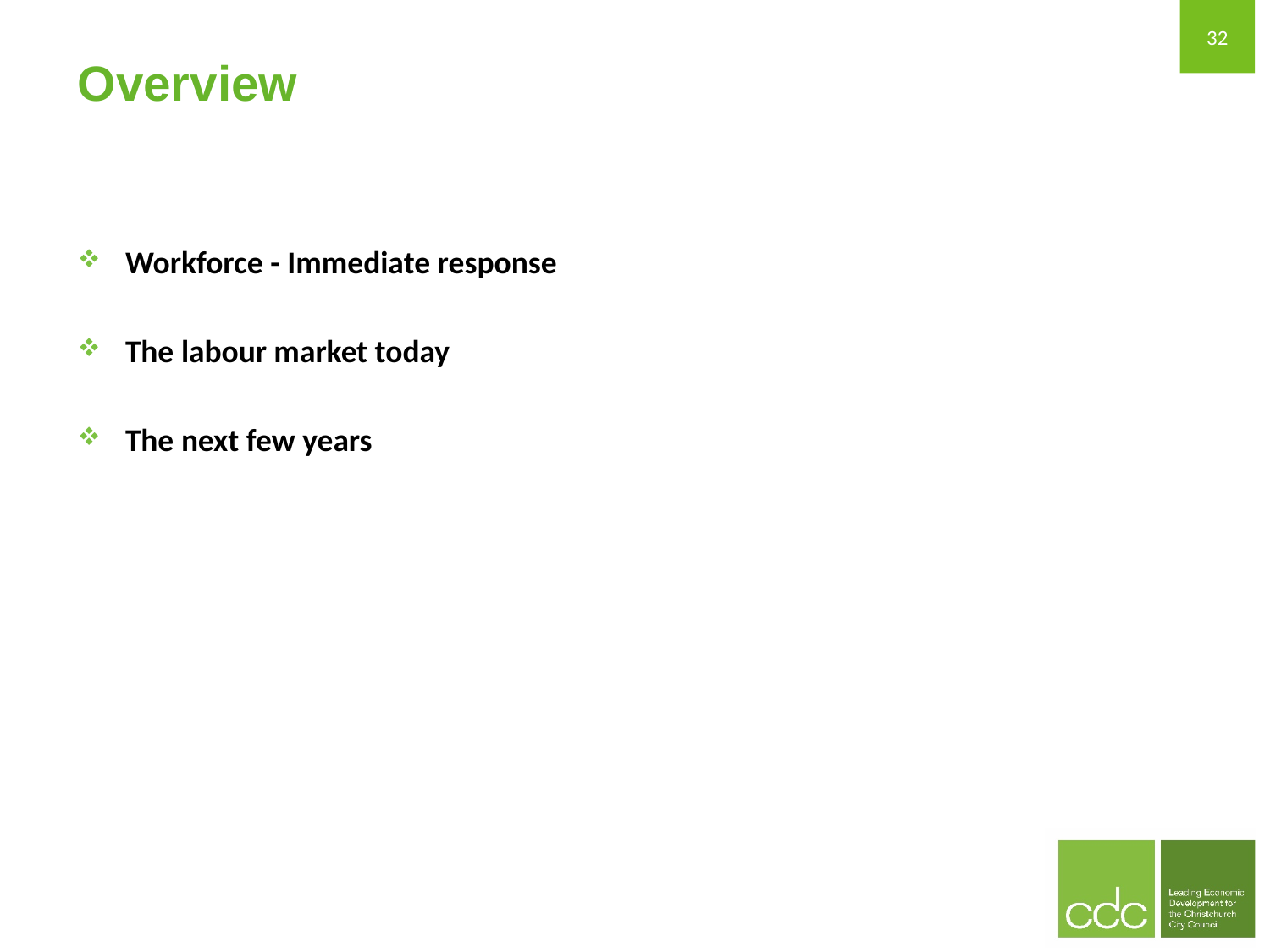

# Overview
Workforce - Immediate response

The labour market today

The next few years